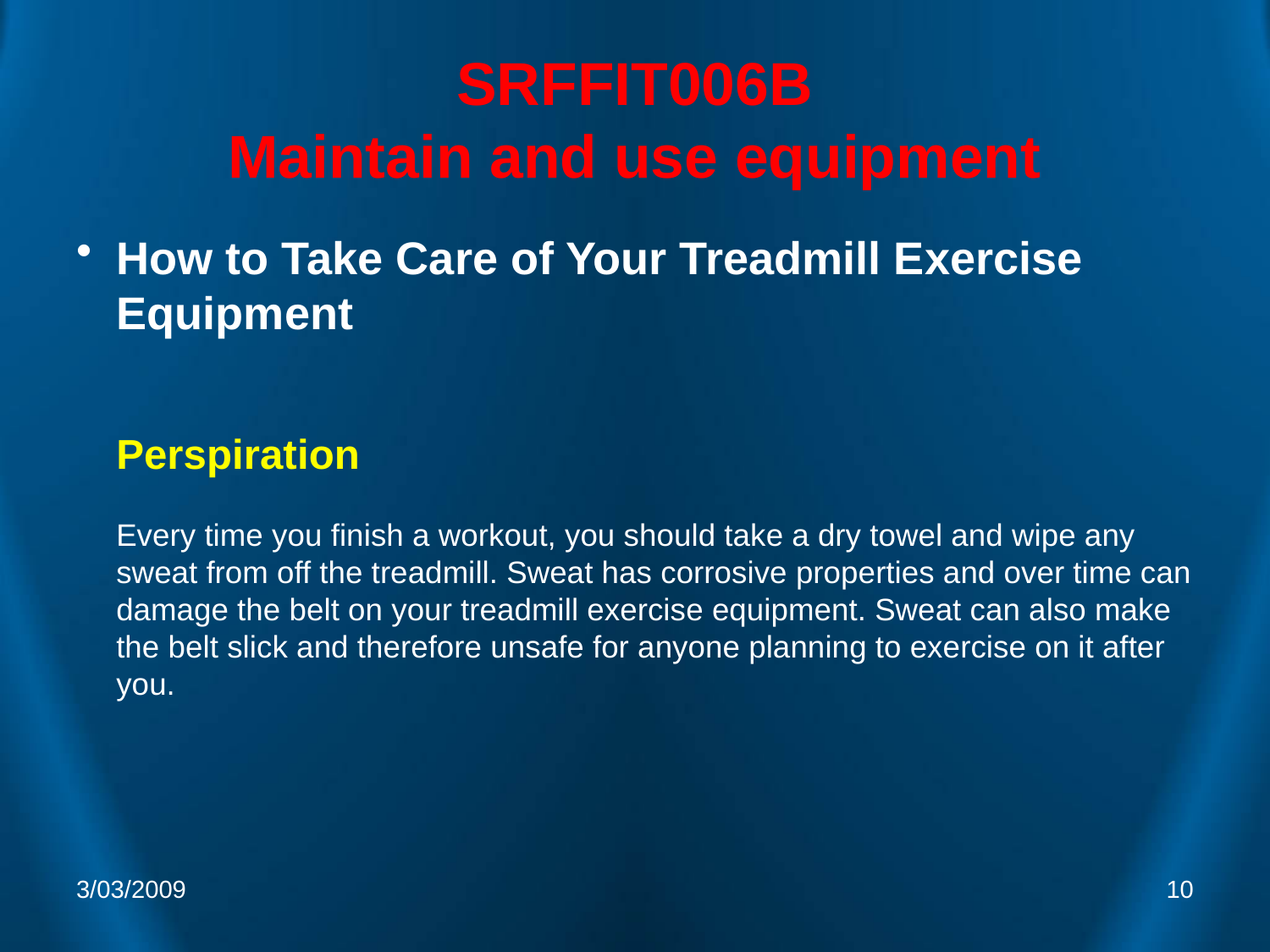

# SRFFIT006B Maintain and use equipment
How to Take Care of Your Treadmill Exercise Equipment
Perspiration
Every time you finish a workout, you should take a dry towel and wipe any sweat from off the treadmill. Sweat has corrosive properties and over time can damage the belt on your treadmill exercise equipment. Sweat can also make the belt slick and therefore unsafe for anyone planning to exercise on it after you.
3/03/2009
10